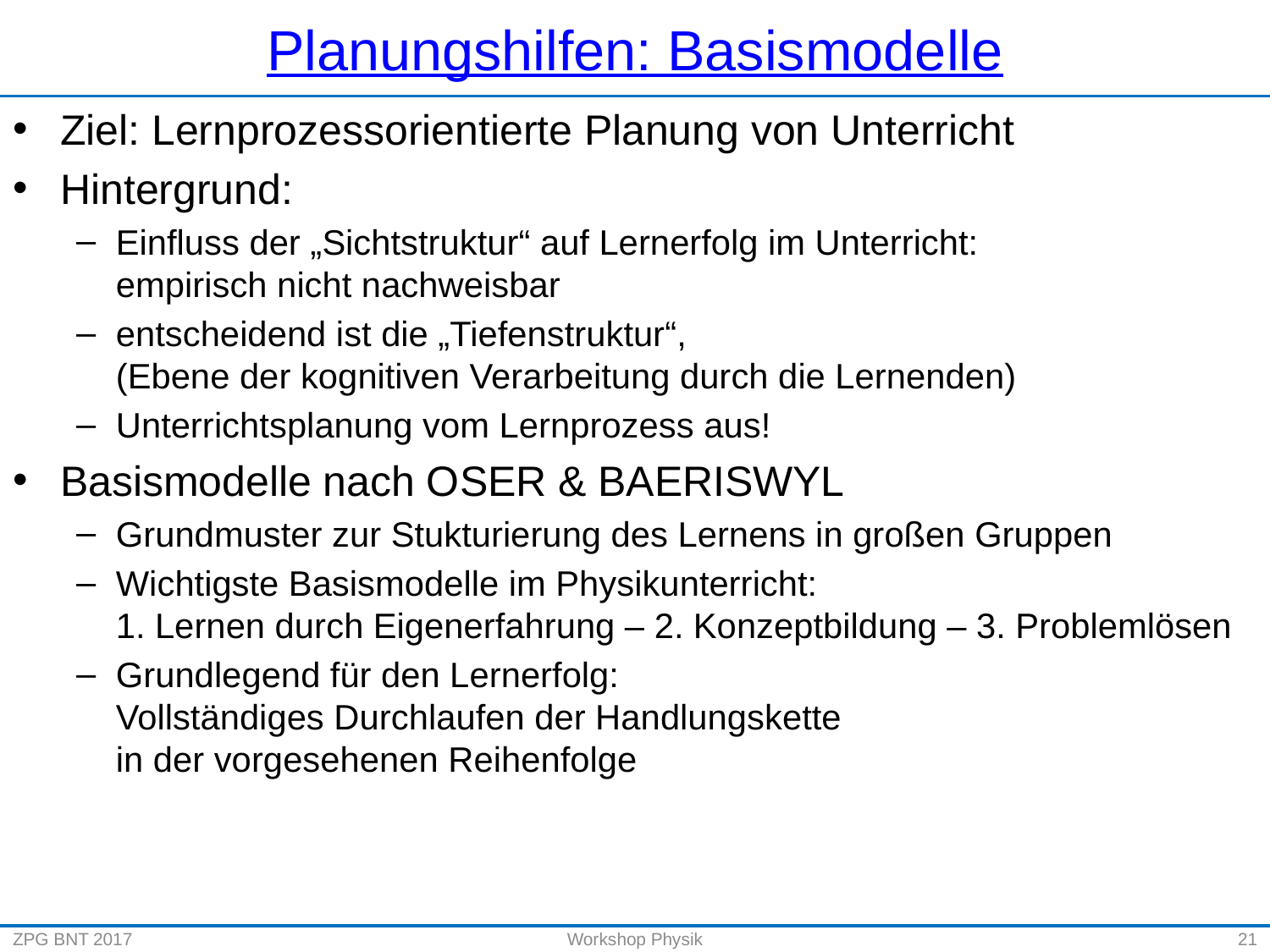

# Planungshilfen: Basismodelle
Ziel: Lernprozessorientierte Planung von Unterricht
Hintergrund:
Einfluss der „Sichtstruktur“ auf Lernerfolg im Unterricht:
empirisch nicht nachweisbar
entscheidend ist die „Tiefenstruktur“,
(Ebene der kognitiven Verarbeitung durch die Lernenden)
Unterrichtsplanung vom Lernprozess aus!
Basismodelle nach OSER & BAERISWYL
Grundmuster zur Stukturierung des Lernens in großen Gruppen
Wichtigste Basismodelle im Physikunterricht:
1. Lernen durch Eigenerfahrung – 2. Konzeptbildung – 3. Problemlösen
Grundlegend für den Lernerfolg:
Vollständiges Durchlaufen der Handlungskette
in der vorgesehenen Reihenfolge
ZPG BNT 2017
Workshop Physik
21